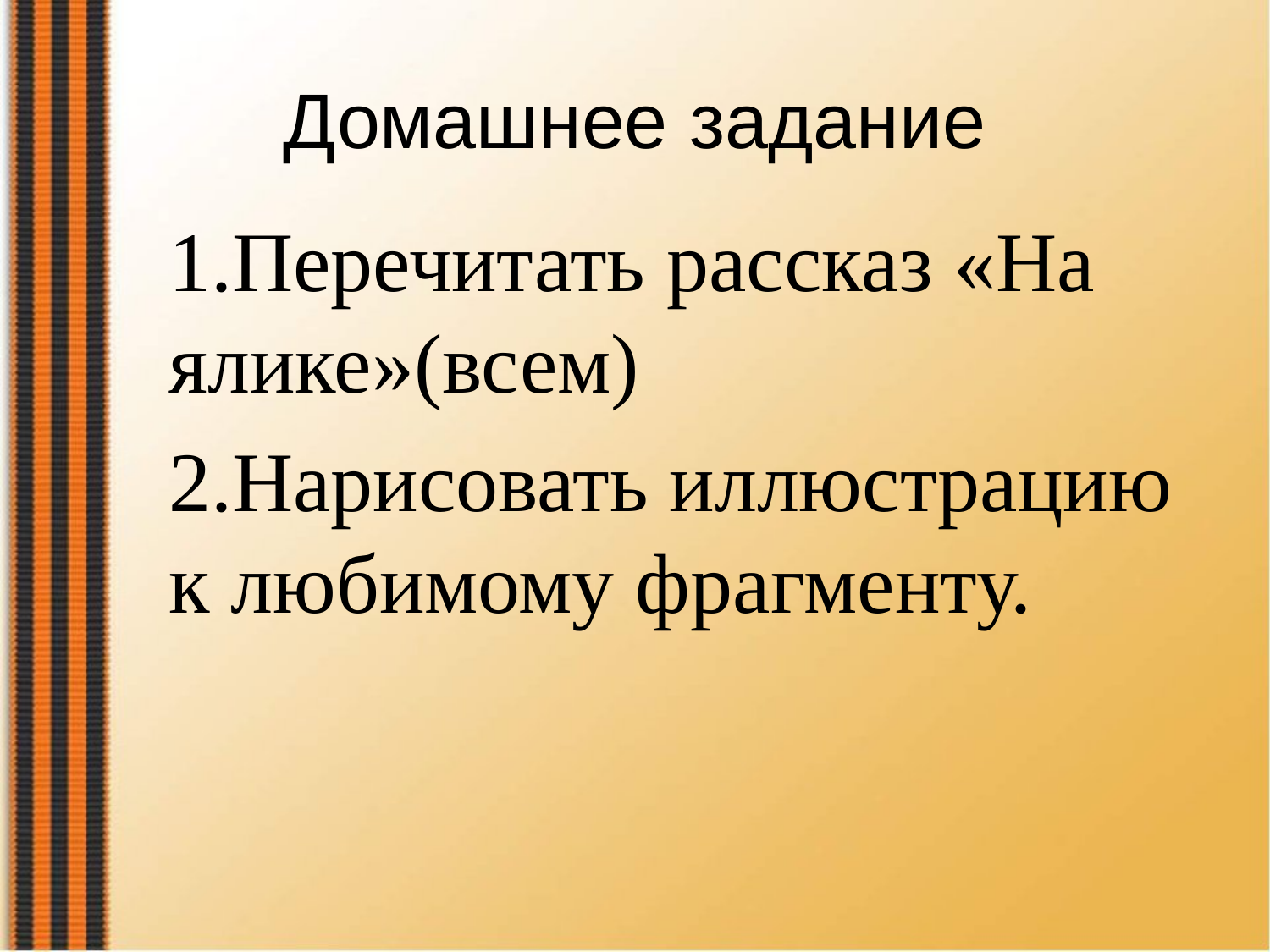

# Домашнее задание
1.Перечитать рассказ «На ялике»(всем)
2.Нарисовать иллюстрацию к любимому фрагменту.